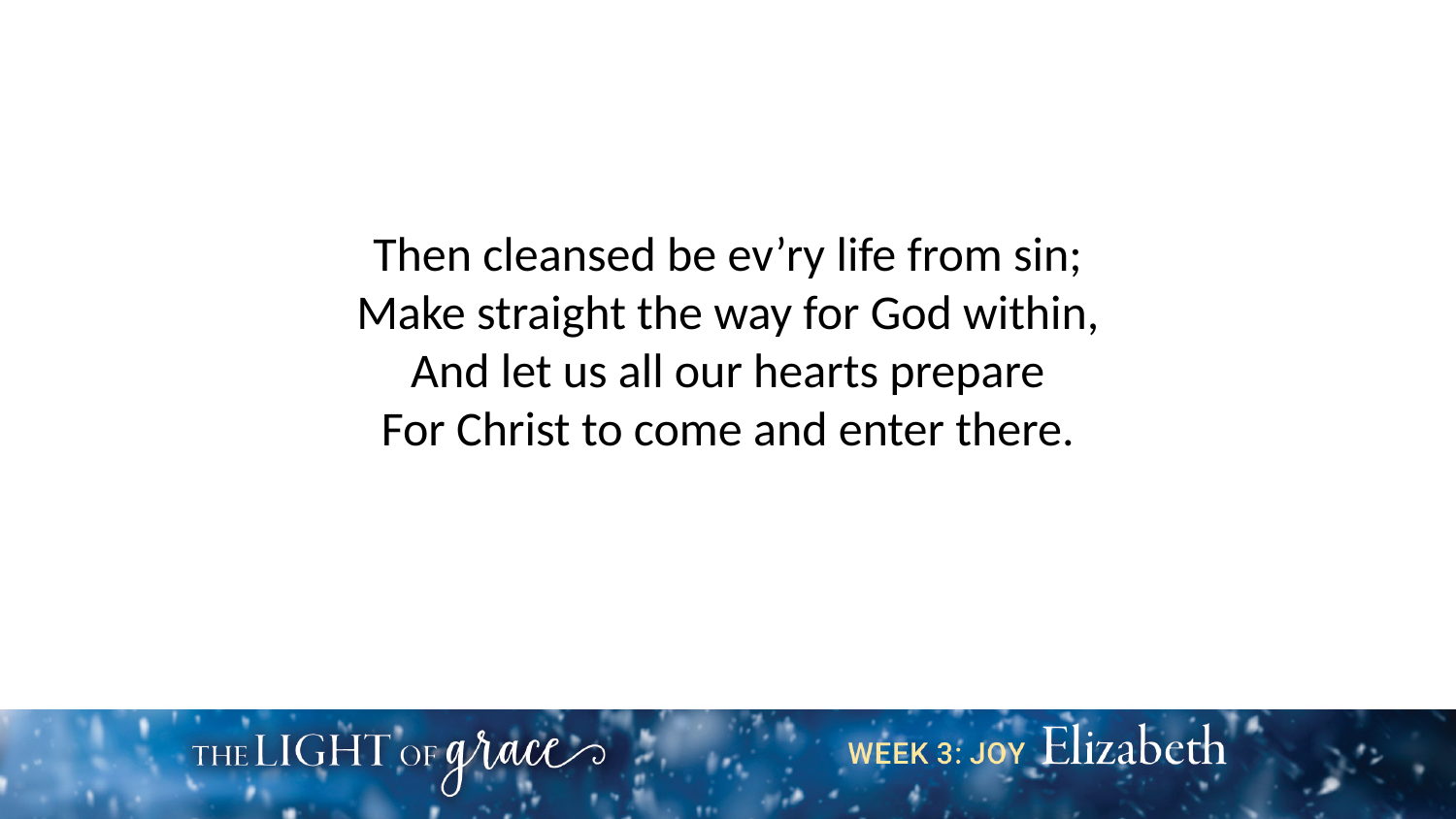

Then cleansed be ev’ry life from sin;
Make straight the way for God within,
And let us all our hearts prepare
For Christ to come and enter there.